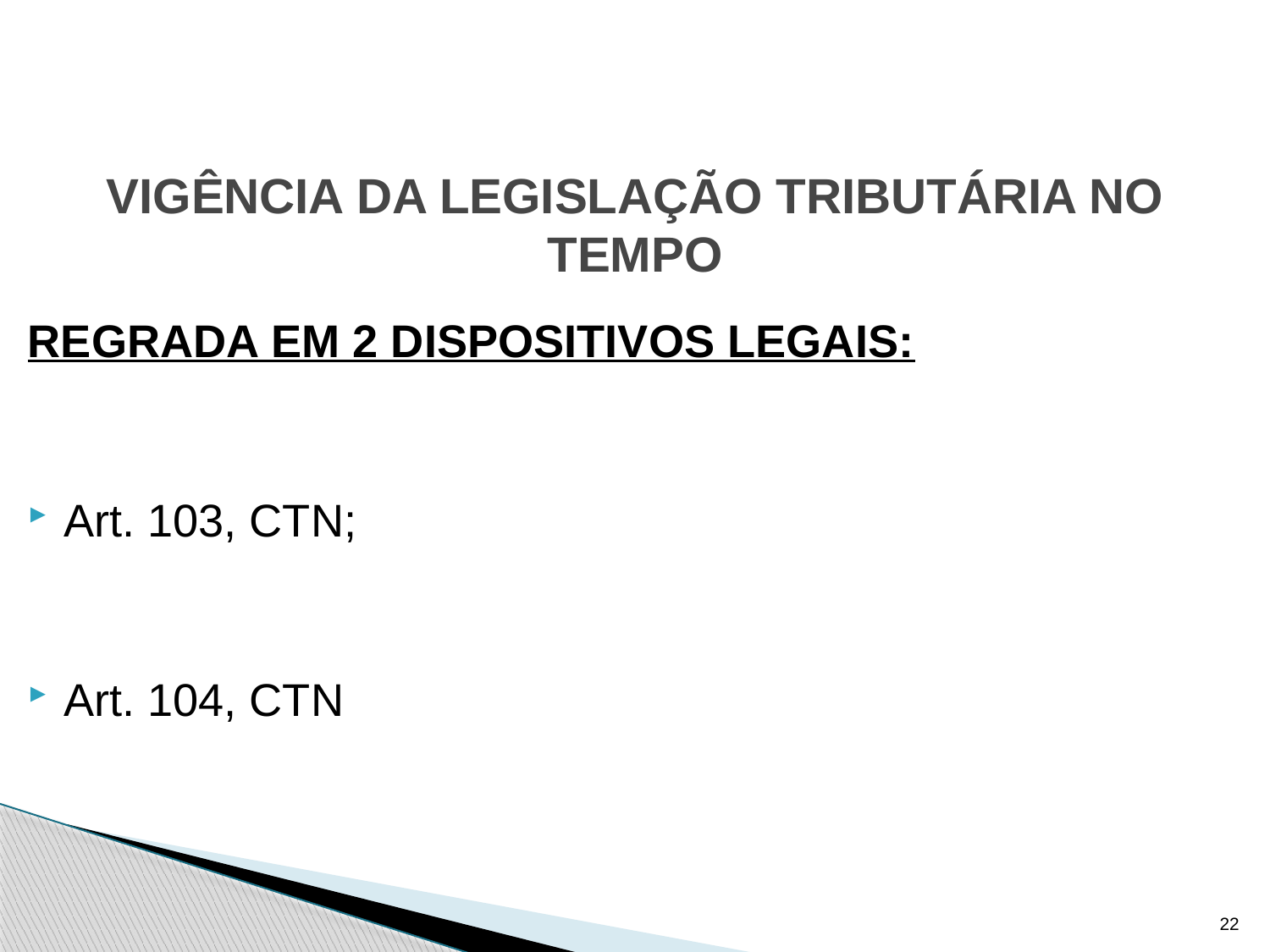

# VIGÊNCIA DA LEGISLAÇÃO TRIBUTÁRIA NO TEMPO
REGRADA EM 2 DISPOSITIVOS LEGAIS:

Art. 103, CTN;

Art. 104, CTN

22